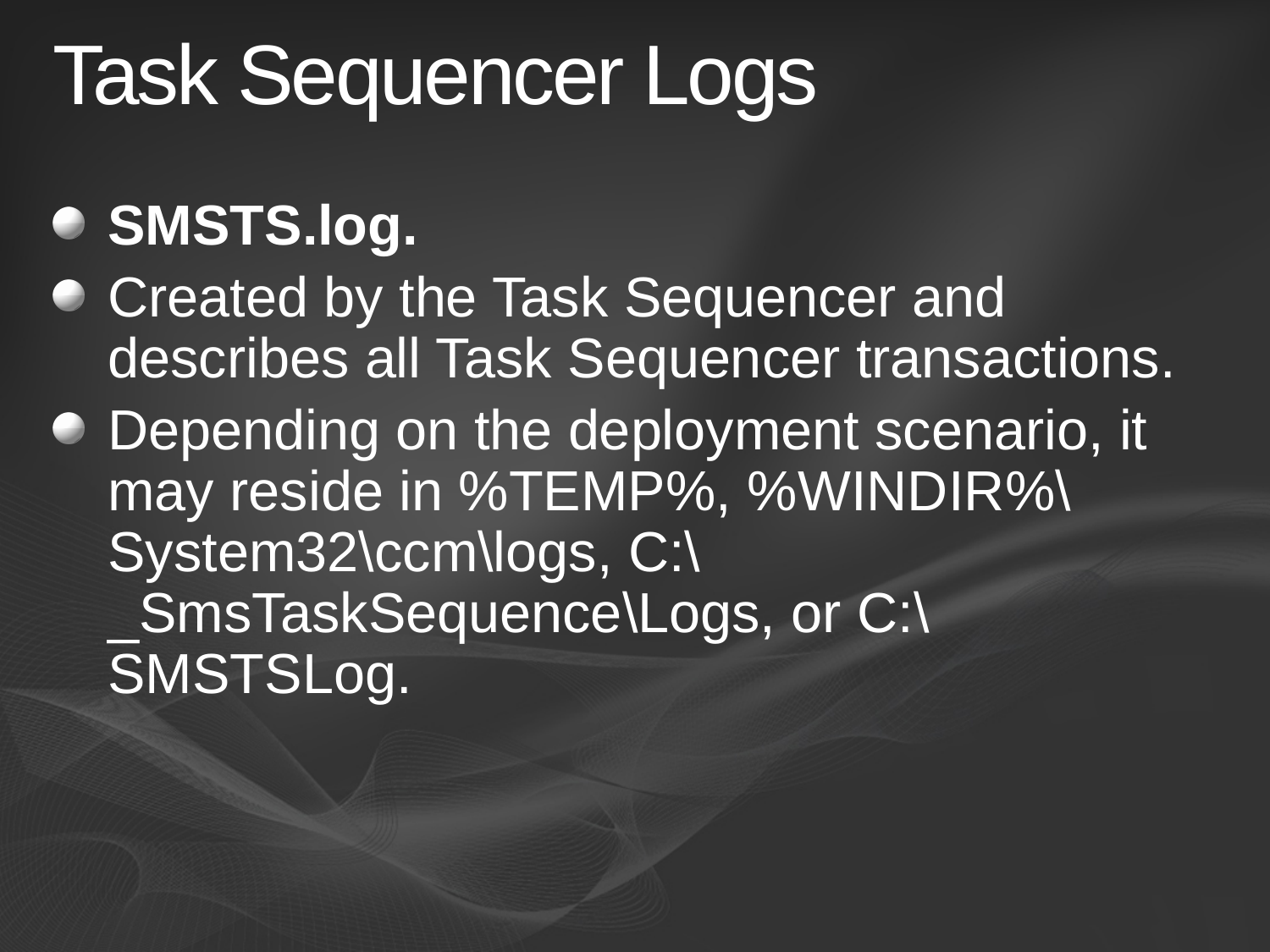

# Task Sequencer Logs
SMSTS.log.
Created by the Task Sequencer and describes all Task Sequencer transactions.
Depending on the deployment scenario, it may reside in %TEMP%, %WinDir%\System32\ccm\logs, C:\_SmsTaskSequence\Logs, or C:\SMSTSLog.